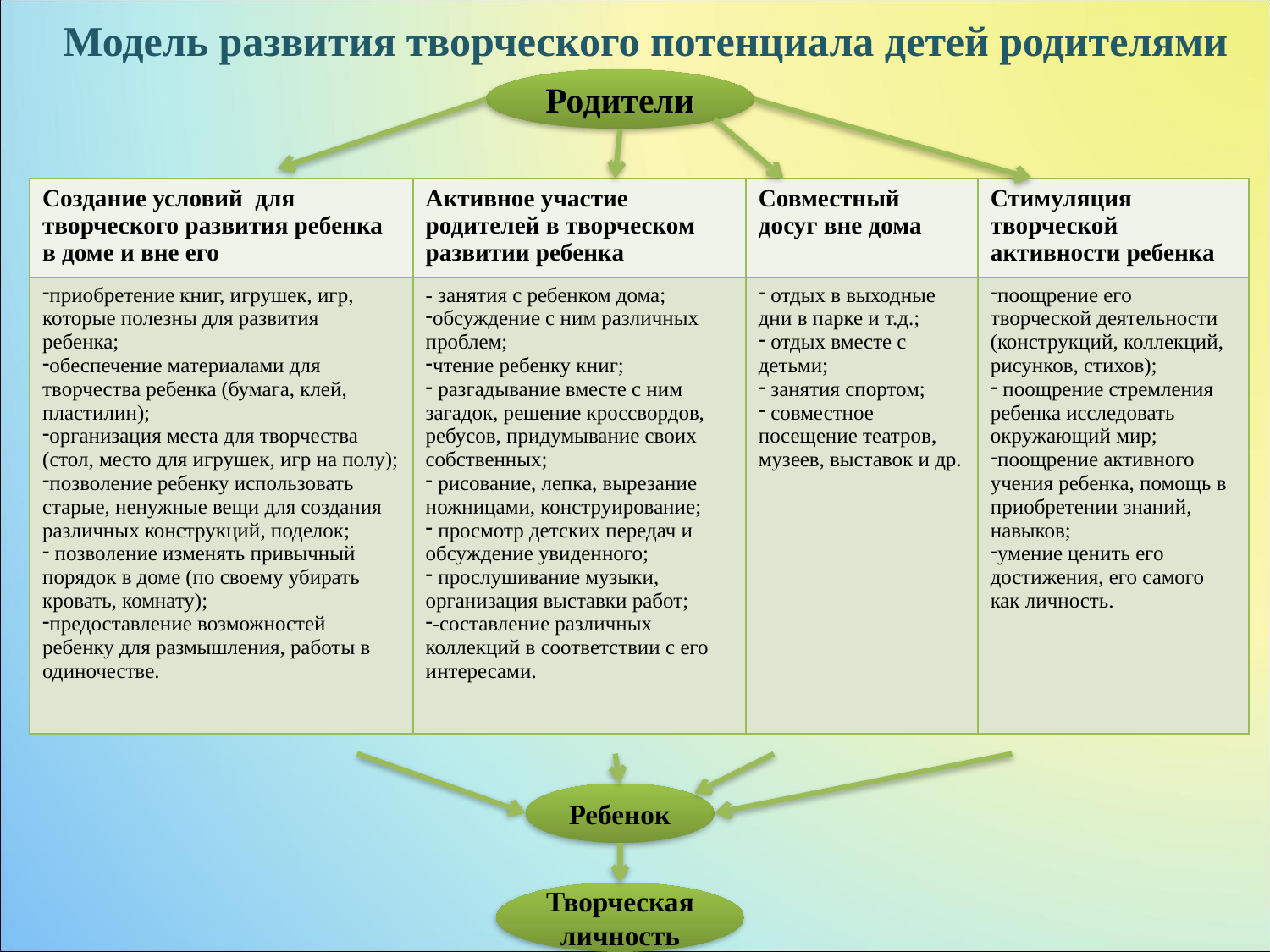

# Модель развития творческого потенциала детей родителями
Родители
| Создание условий для творческого развития ребенка в доме и вне его | Активное участие родителей в творческом развитии ребенка | Совместный досуг вне дома | Стимуляция творческой активности ребенка |
| --- | --- | --- | --- |
| приобретение книг, игрушек, игр, которые полезны для развития ребенка; обеспечение материалами для творчества ребенка (бумага, клей, пластилин); организация места для творчества (стол, место для игрушек, игр на полу); позволение ребенку использовать старые, ненужные вещи для создания различных конструкций, поделок; позволение изменять привычный порядок в доме (по своему убирать кровать, комнату); предоставление возможностей ребенку для размышления, работы в одиночестве. | - занятия с ребенком дома; обсуждение с ним различных проблем; чтение ребенку книг; разгадывание вместе с ним загадок, решение кроссвордов, ребусов, придумывание своих собственных; рисование, лепка, вырезание ножницами, конструирование; просмотр детских передач и обсуждение увиденного; прослушивание музыки, организация выставки работ; -составление различных коллекций в соответствии с его интересами. | отдых в выходные дни в парке и т.д.; отдых вместе с детьми; занятия спортом; совместное посещение театров, музеев, выставок и др. | поощрение его творческой деятельности (конструкций, коллекций, рисунков, стихов); поощрение стремления ребенка исследовать окружающий мир; поощрение активного учения ребенка, помощь в приобретении знаний, навыков; умение ценить его достижения, его самого как личность. |
Ребенок
Творческая личность